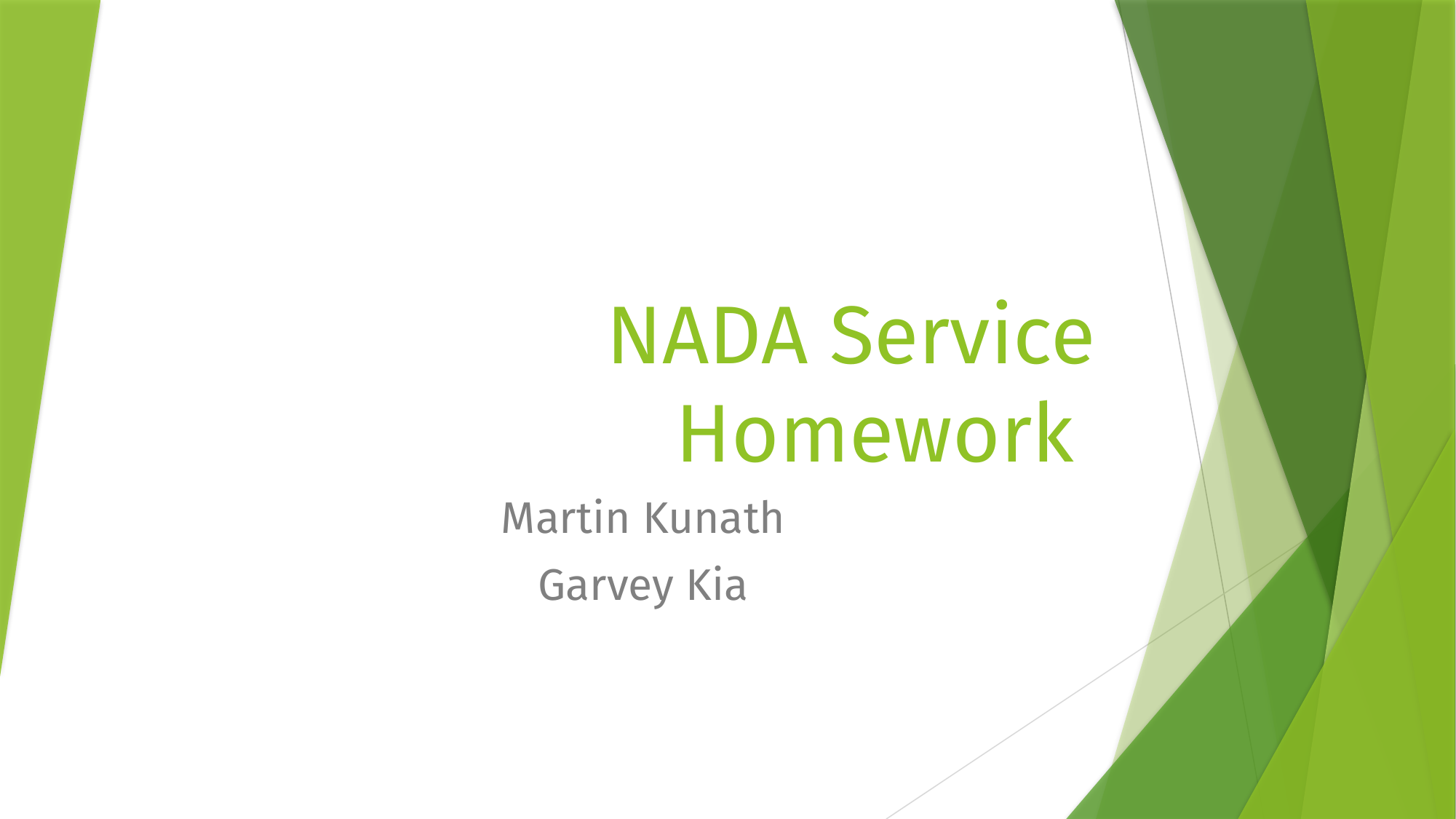

# NADA Service Homework
Martin Kunath
Garvey Kia